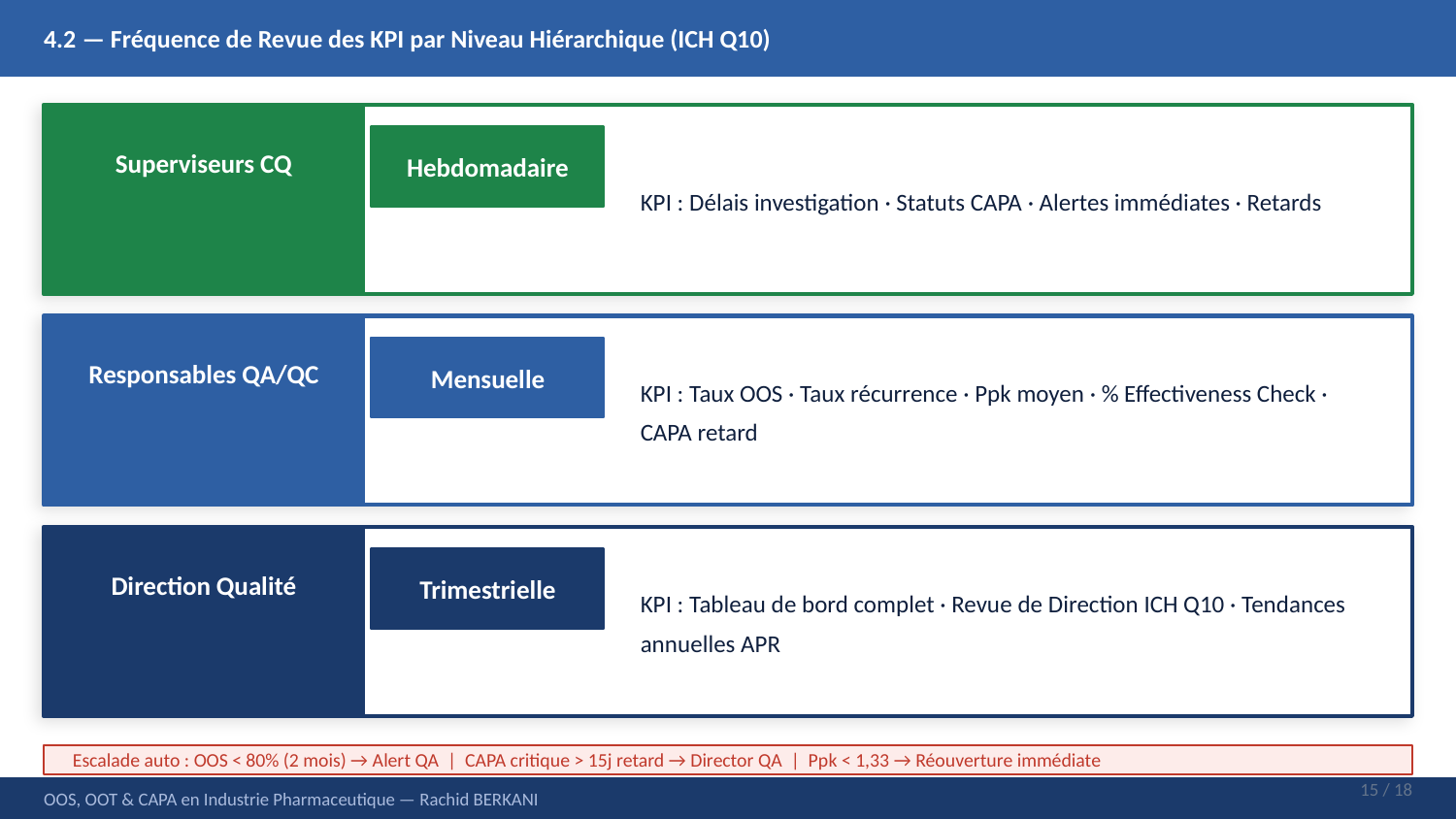

4.2 — Fréquence de Revue des KPI par Niveau Hiérarchique (ICH Q10)

Superviseurs CQ

Hebdomadaire
KPI : Délais investigation · Statuts CAPA · Alertes immédiates · Retards

Responsables QA/QC

Mensuelle
KPI : Taux OOS · Taux récurrence · Ppk moyen · % Effectiveness Check · CAPA retard

Direction Qualité

Trimestrielle
KPI : Tableau de bord complet · Revue de Direction ICH Q10 · Tendances annuelles APR

Escalade auto : OOS < 80% (2 mois) → Alert QA  |  CAPA critique > 15j retard → Director QA  |  Ppk < 1,33 → Réouverture immédiate
15 / 18

OOS, OOT & CAPA en Industrie Pharmaceutique — Rachid BERKANI